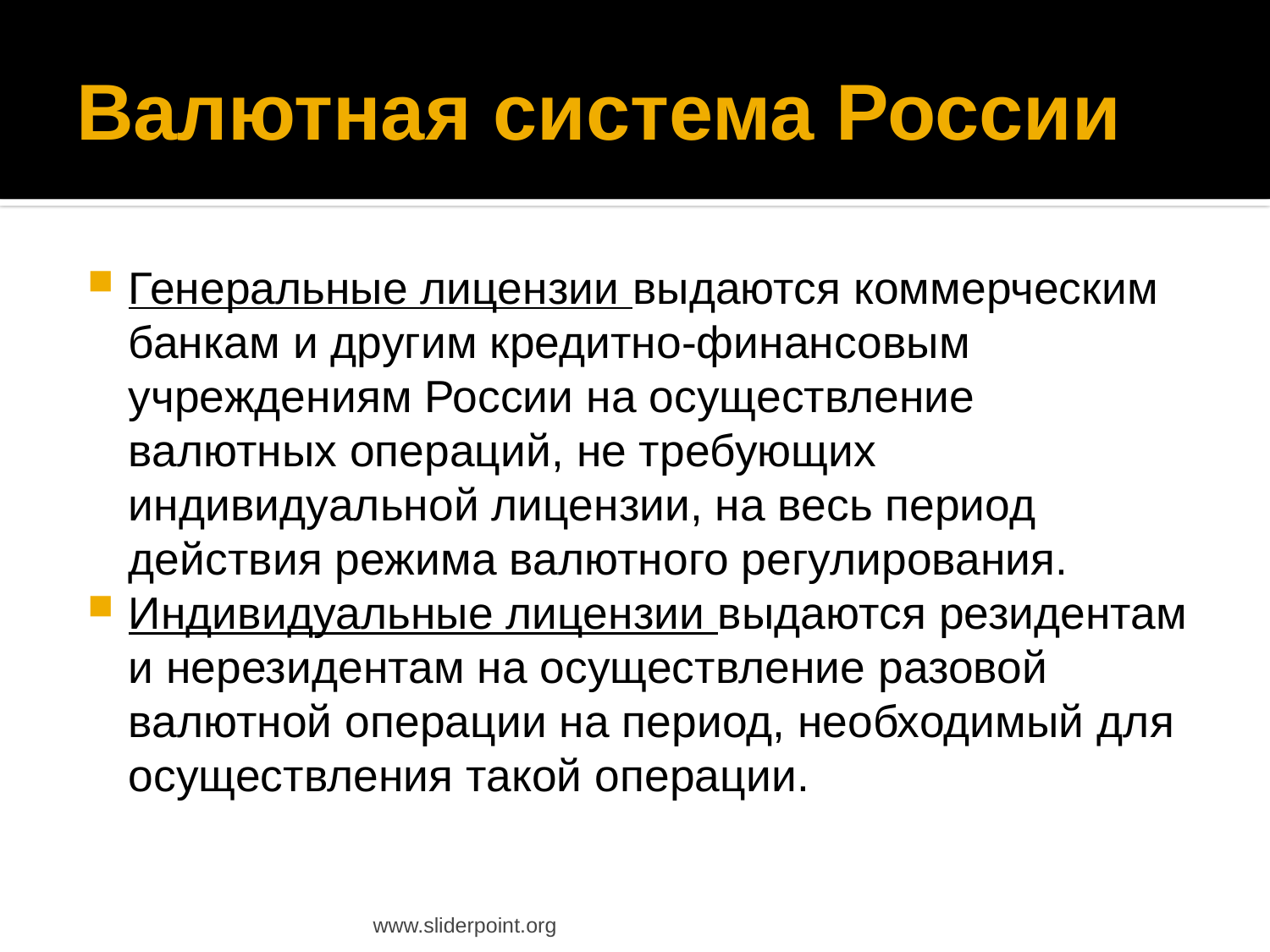

# Валютная система России
Генеральные лицензии выдаются коммерческим банкам и другим кредитно-финансовым учреждениям России на осуществление валютных операций, не требующих индивидуальной лицензии, на весь период действия режима валютного регулирования.
Индивидуальные лицензии выдаются резидентам и нерезидентам на осуществление разовой валютной операции на период, необходимый для осуществления такой операции.
www.sliderpoint.org